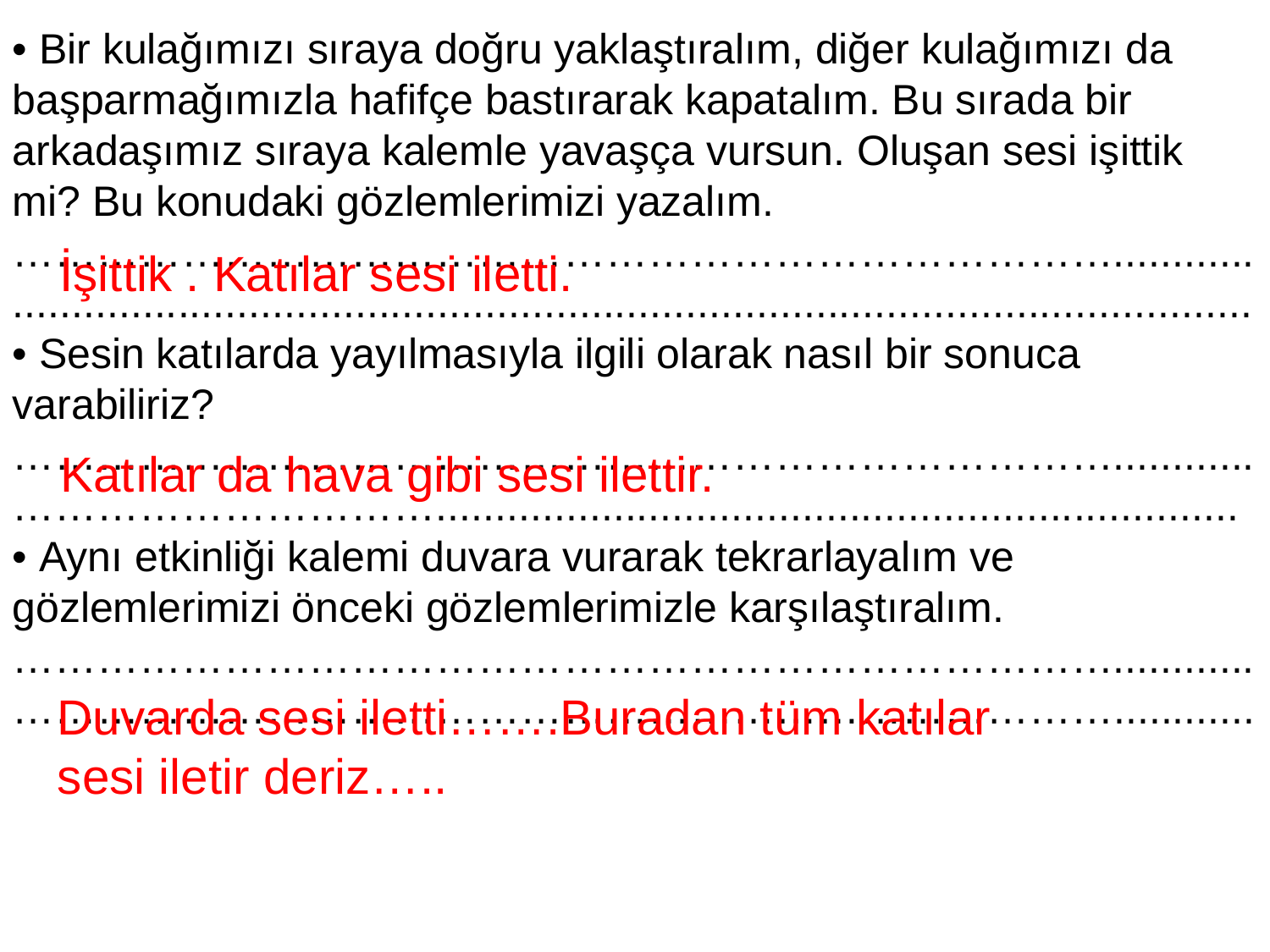

• Bir kulağımızı sıraya doğru yaklaştıralım, diğer kulağımızı da başparmağımızla hafifçe bastırarak kapatalım. Bu sırada bir arkadaşımız sıraya kalemle yavaşça vursun. Oluşan sesi işittik
mi? Bu konudaki gözlemlerimizi yazalım.
……………………………………………………………………..................................................................................................................... • Sesin katılarda yayılmasıyla ilgili olarak nasıl bir sonuca varabiliriz?
……………………………………………………………………............ …………………………....................................................................
• Aynı etkinliği kalemi duvara vurarak tekrarlayalım ve gözlemlerimizi önceki gözlemlerimizle karşılaştıralım.
……………………………………………………………………............ ……………………………………………………………………............
İşittik . Katılar sesi iletti.
Katılar da hava gibi sesi ilettir.
Duvarda sesi iletti…….Buradan tüm katılar sesi iletir deriz…..